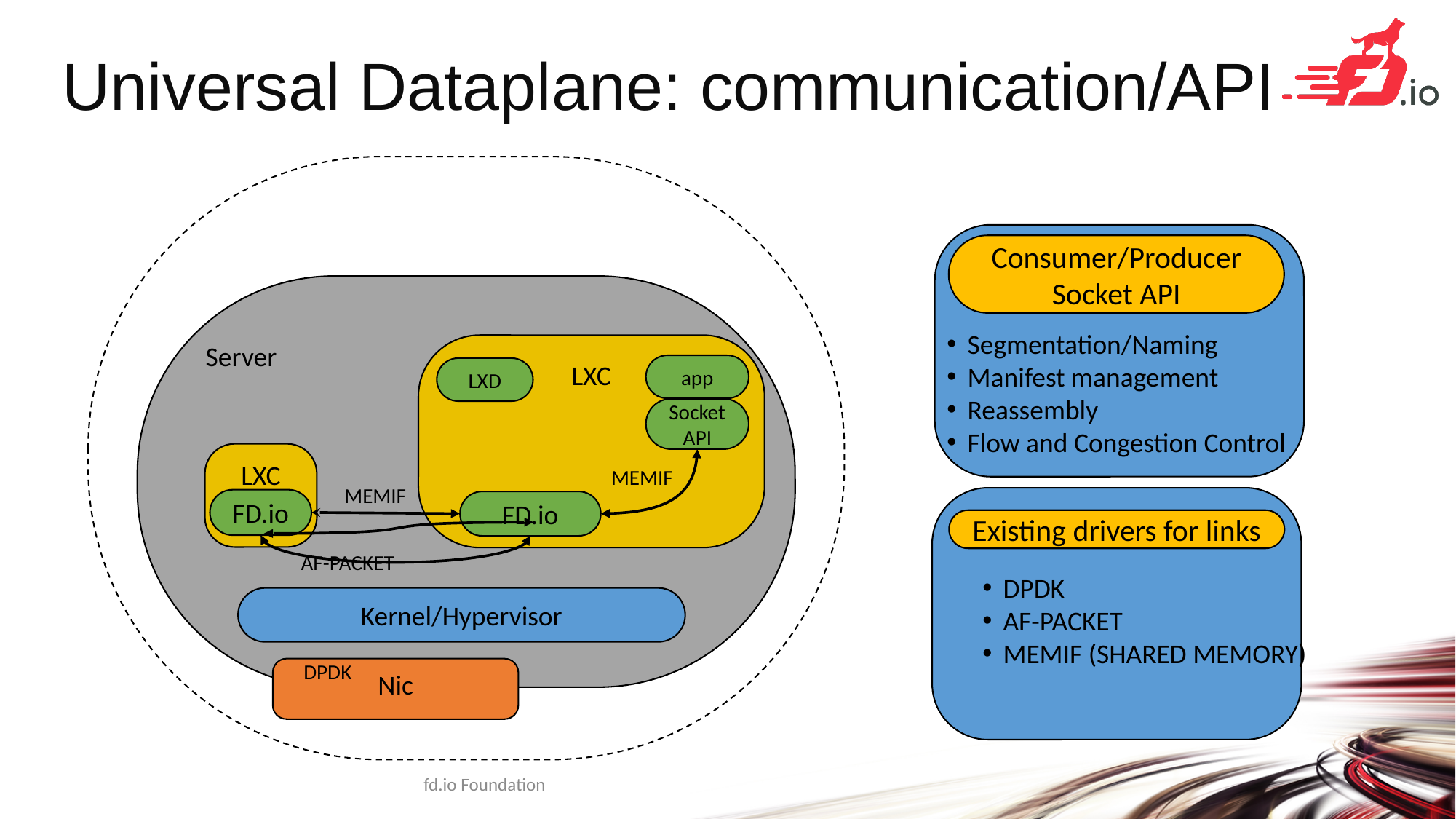

# Universal Dataplane: communication/API

Consumer/Producer Socket API
Server
Segmentation/Naming
Manifest management
Reassembly
Flow and Congestion Control
LXC
app
LXD
Socket API
23
LXC
MEMIF
MEMIF

Existing drivers for links
DPDK
AF-PACKET
MEMIF (SHARED MEMORY)
FD.io
FD.io
AF-PACKET
Kernel/Hypervisor
DPDK
Nic
fd.io Foundation